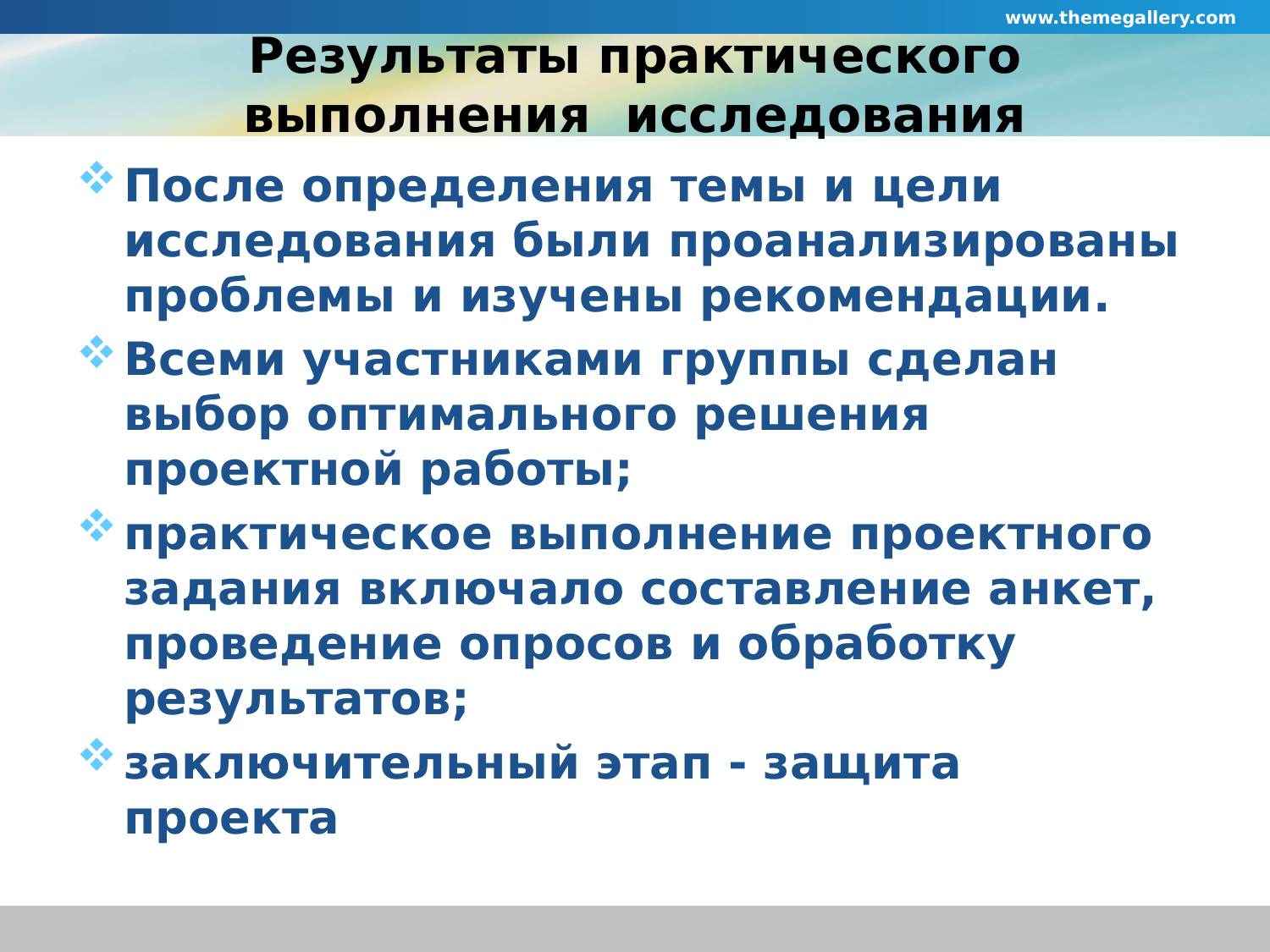

www.themegallery.com
# Результаты практического выполнения  исследования
После определения темы и цели исследования были проанализированы проблемы и изучены рекомендации.
Всеми участниками группы сделан выбор оптимального решения проектной работы;
практическое выполнение проектного задания включало составление анкет, проведение опросов и обработку результатов;
заключительный этап - защита проекта